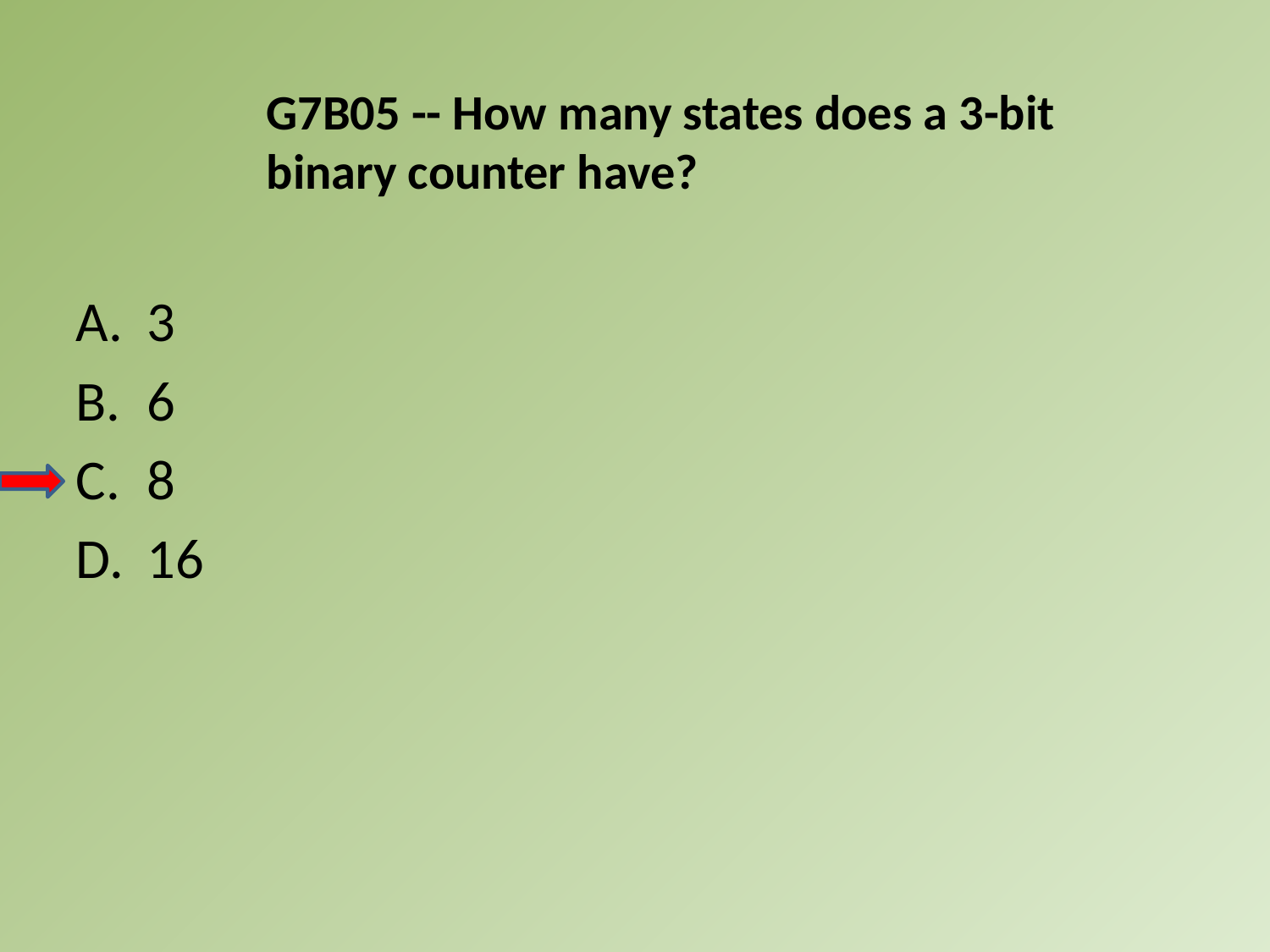

G7B05 -- How many states does a 3-bit binary counter have?
A.	3
B.	6
C.	8
D.	16